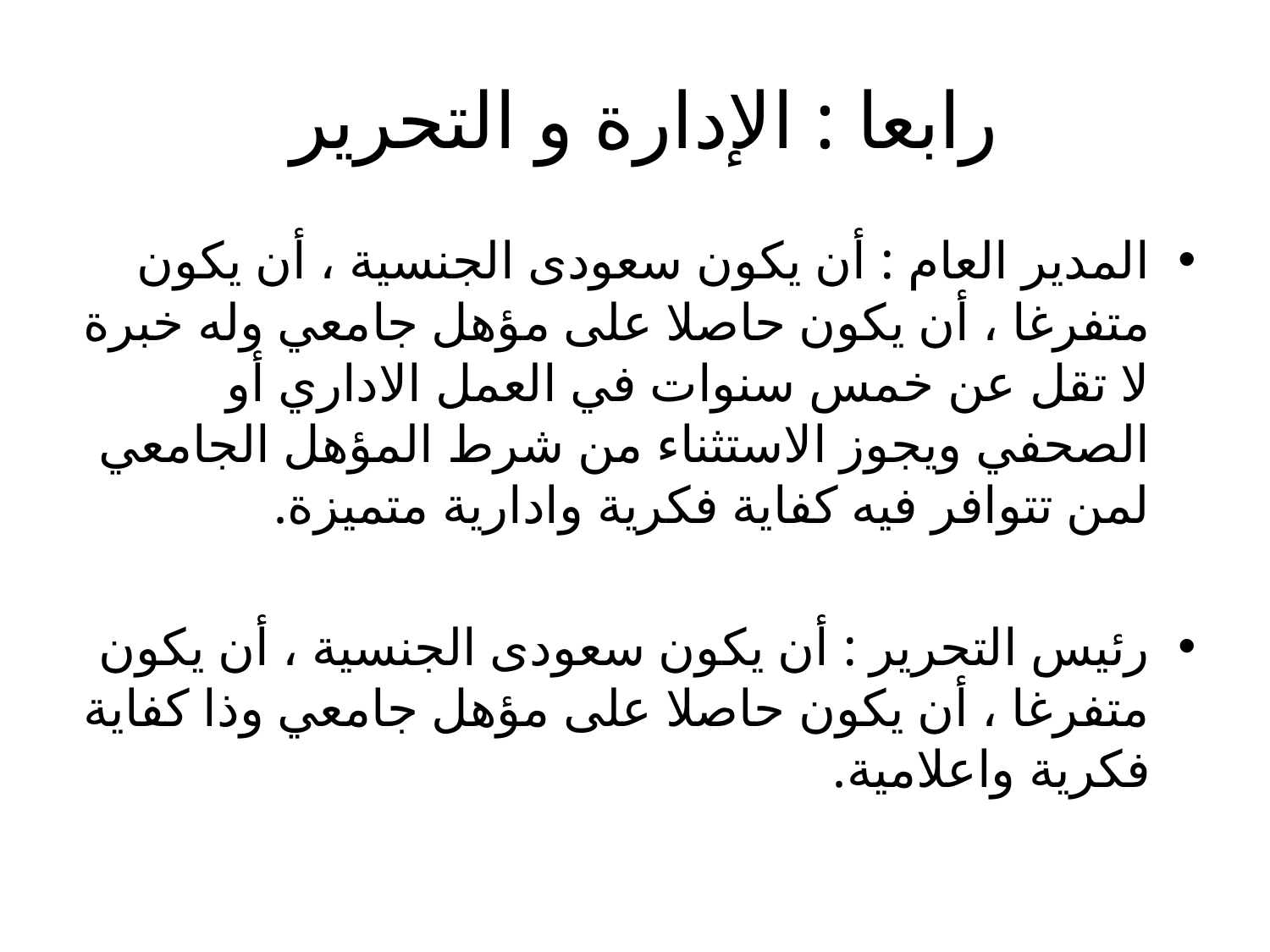

# رابعا : الإدارة و التحرير
المدير العام : أن يكون سعودى الجنسية ، أن يكون متفرغا ، أن يكون حاصلا على مؤهل جامعي وله خبرة لا تقل عن خمس سنوات في العمل الاداري أو الصحفي ويجوز الاستثناء من شرط المؤهل الجامعي لمن تتوافر فيه كفاية فكرية وادارية متميزة.

رئيس التحرير : أن يكون سعودى الجنسية ، أن يكون متفرغا ، أن يكون حاصلا على مؤهل جامعي وذا كفاية فكرية واعلامية.